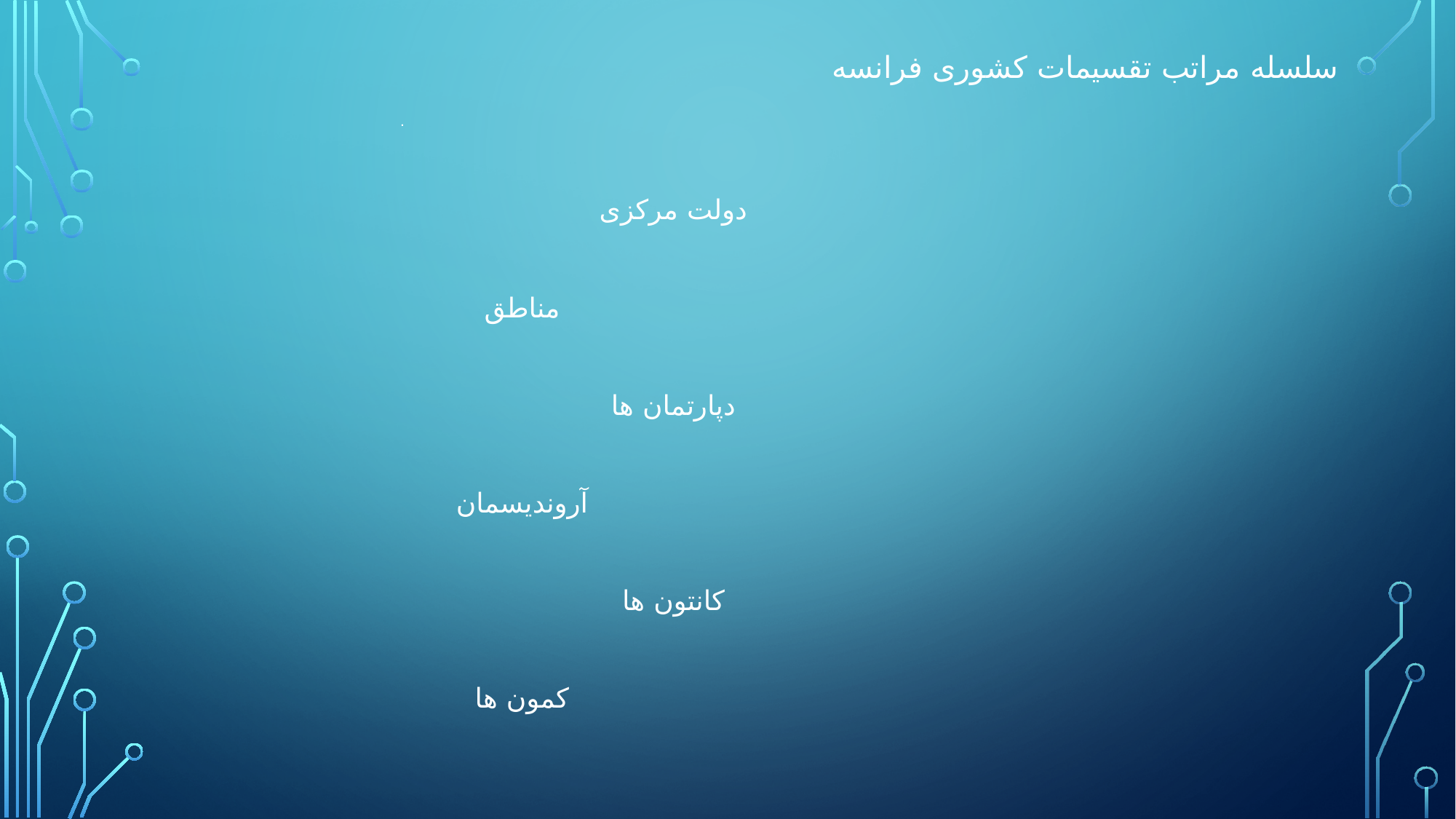

# سلسله مراتب تقسیمات کشوری فرانسه
دولت مرکزی
مناطق
دپارتمان ها
آروندیسمان
کانتون ها
کمون ها